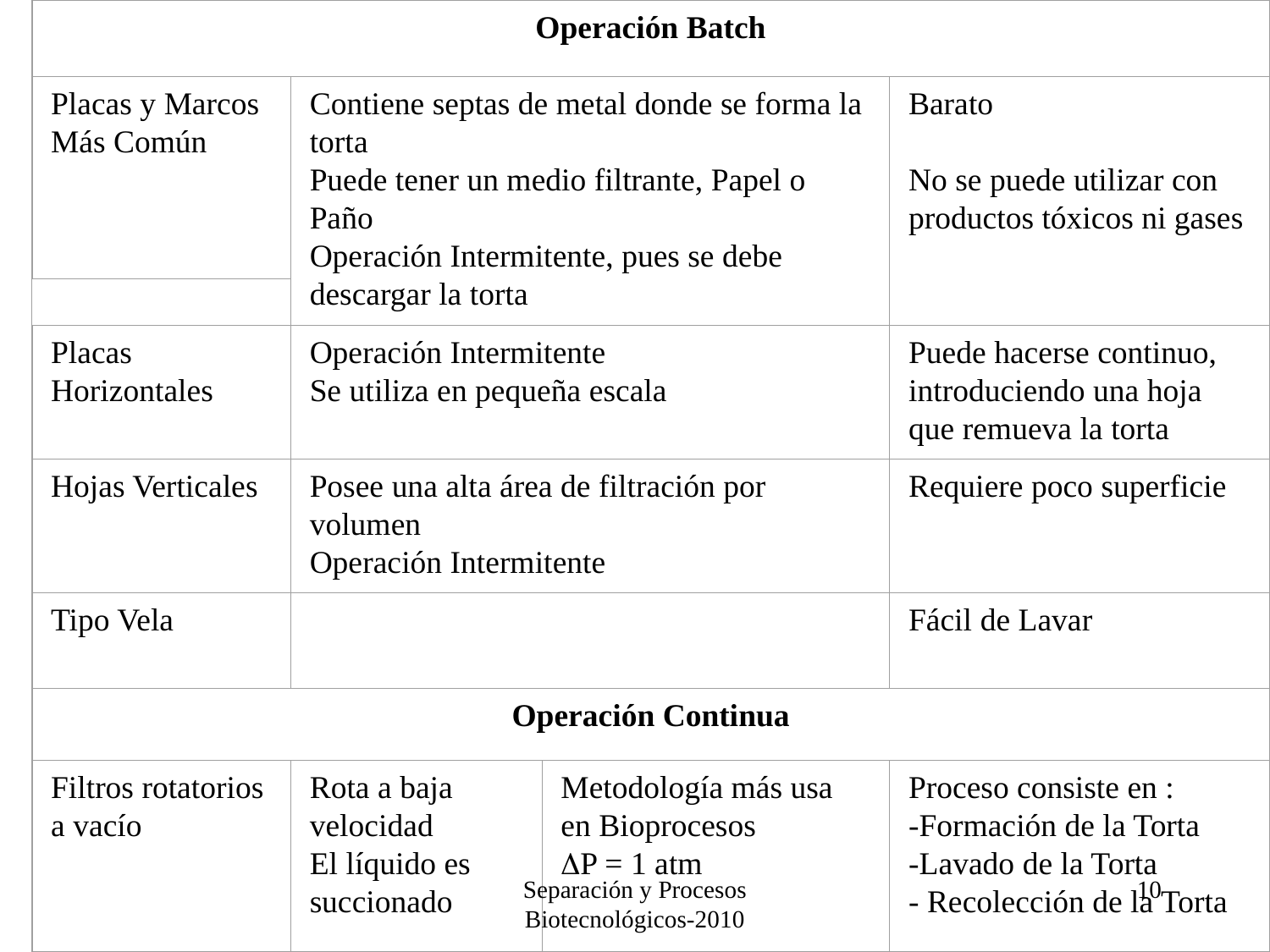

Operación Batch

Placas y Marcos Más Común

Contiene septas de metal donde se forma la torta
Puede tener un medio filtrante, Papel o Paño
Operación Intermitente, pues se debe descargar la torta

Barato

No se puede utilizar con productos tóxicos ni gases

Placas Horizontales

Operación Intermitente
Se utiliza en pequeña escala

Puede hacerse continuo, introduciendo una hoja que remueva la torta

Hojas Verticales

Posee una alta área de filtración por volumen
Operación Intermitente

Requiere poco superficie

Tipo Vela

Fácil de Lavar

Operación Continua

Filtros rotatorios a vacío

Rota a baja velocidad
El líquido es succionado

Metodología más usa en Bioprocesos
ΔP = 1 atm

Proceso consiste en :
-Formación de la Torta
-Lavado de la Torta
- Recolección de la Torta

Separación y Procesos Biotecnológicos-2010
10